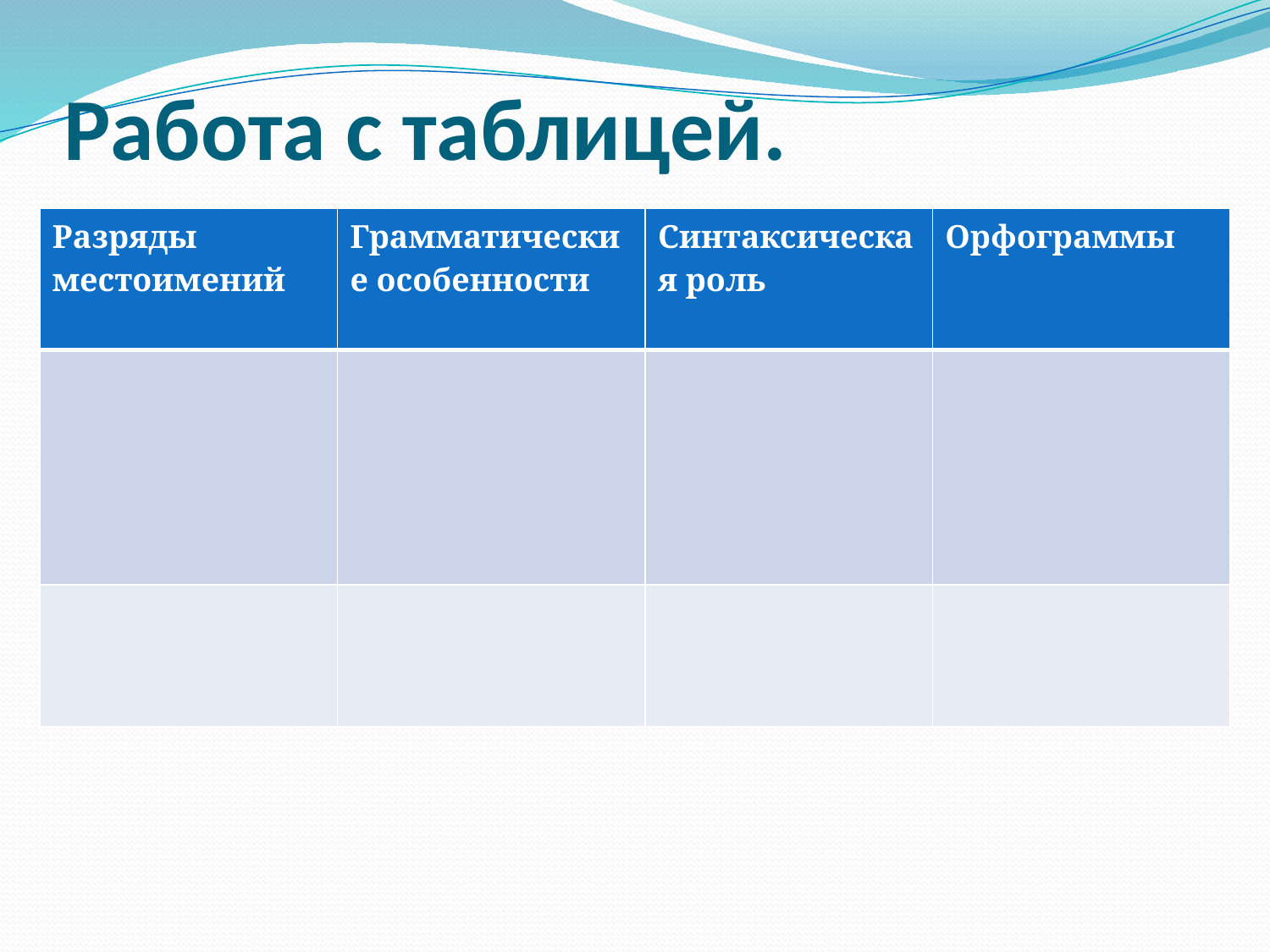

# Работа с таблицей.
| Разряды местоимений | Грамматические особенности | Синтаксическая роль | Орфограммы |
| --- | --- | --- | --- |
|  |  |  |  |
|  |  |  |  |